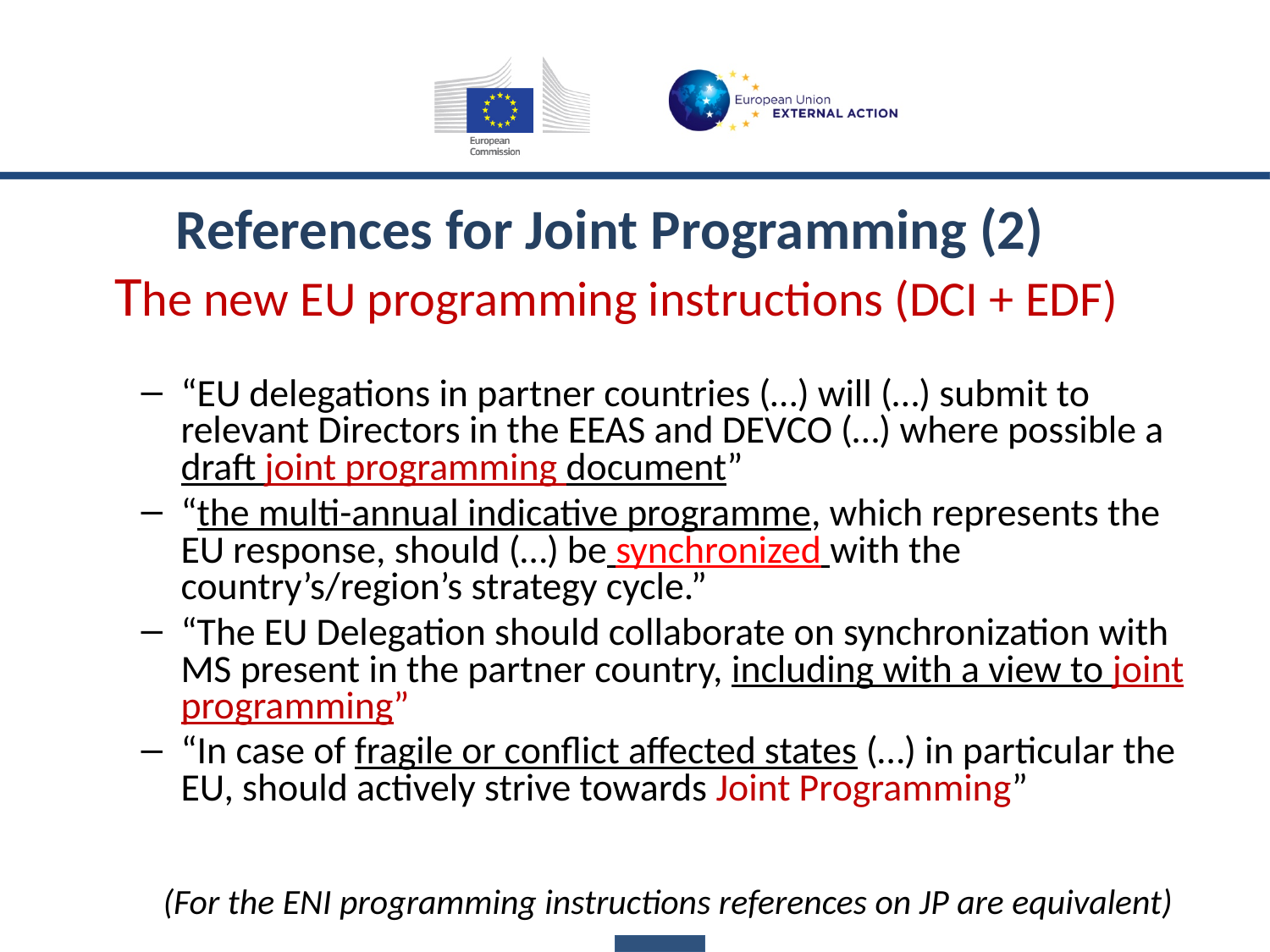

References for Joint Programming (2)
The new EU programming instructions (DCI + EDF)

“EU delegations in partner countries (…) will (…) submit to relevant Directors in the EEAS and DEVCO (…) where possible a draft joint programming document”
“the multi-annual indicative programme, which represents the EU response, should (…) be synchronized with the country’s/region’s strategy cycle.”
“The EU Delegation should collaborate on synchronization with MS present in the partner country, including with a view to joint programming”
“In case of fragile or conflict affected states (…) in particular the EU, should actively strive towards Joint Programming”

(For the ENI programming instructions references on JP are equivalent)